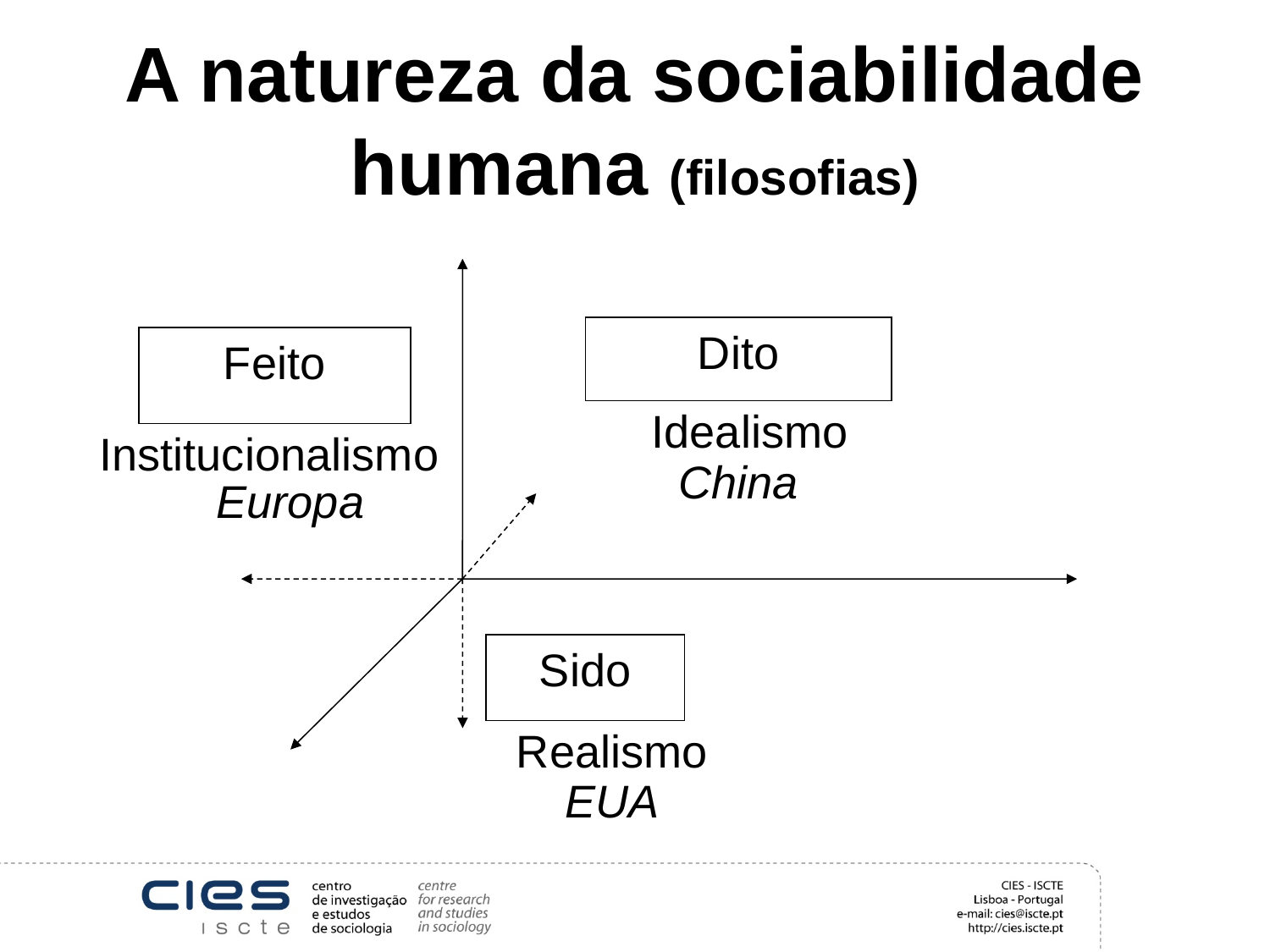

# A natureza da sociabilidade humana (filosofias)

Dito
Feito

Sido
Idealismo
Institucionalismo
China
Europa
EUA
Realismo